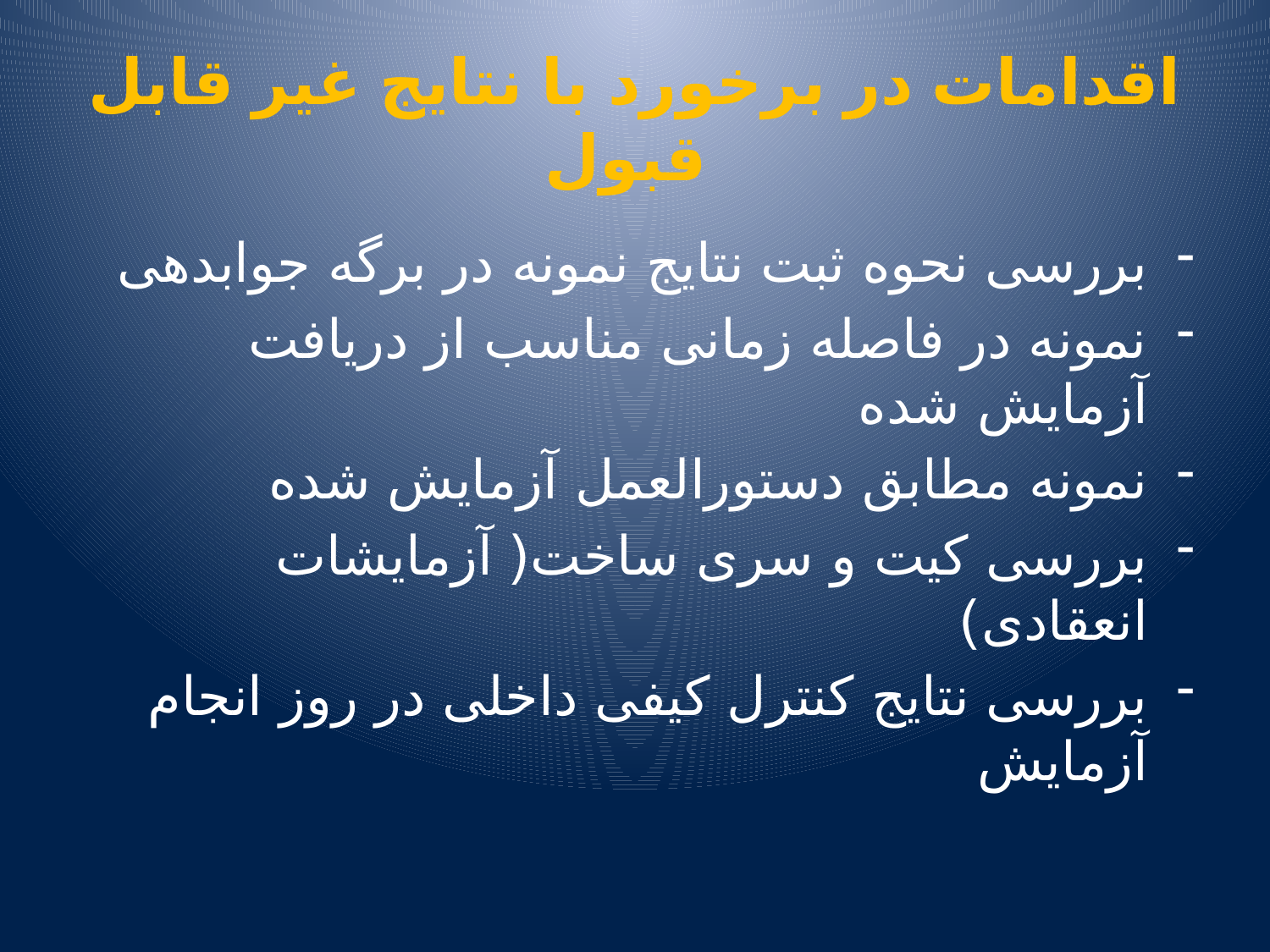

# اقدامات در برخورد با نتايج غير قابل قبول
بررسی نحوه ثبت نتايج نمونه در برگه جوابدهی
نمونه در فاصله زمانی مناسب از دريافت آزمايش شده
نمونه مطابق دستورالعمل آزمايش شده
بررسی کيت و سری ساخت( آزمايشات انعقادی)
بررسی نتايج کنترل کيفی داخلی در روز انجام آزمايش